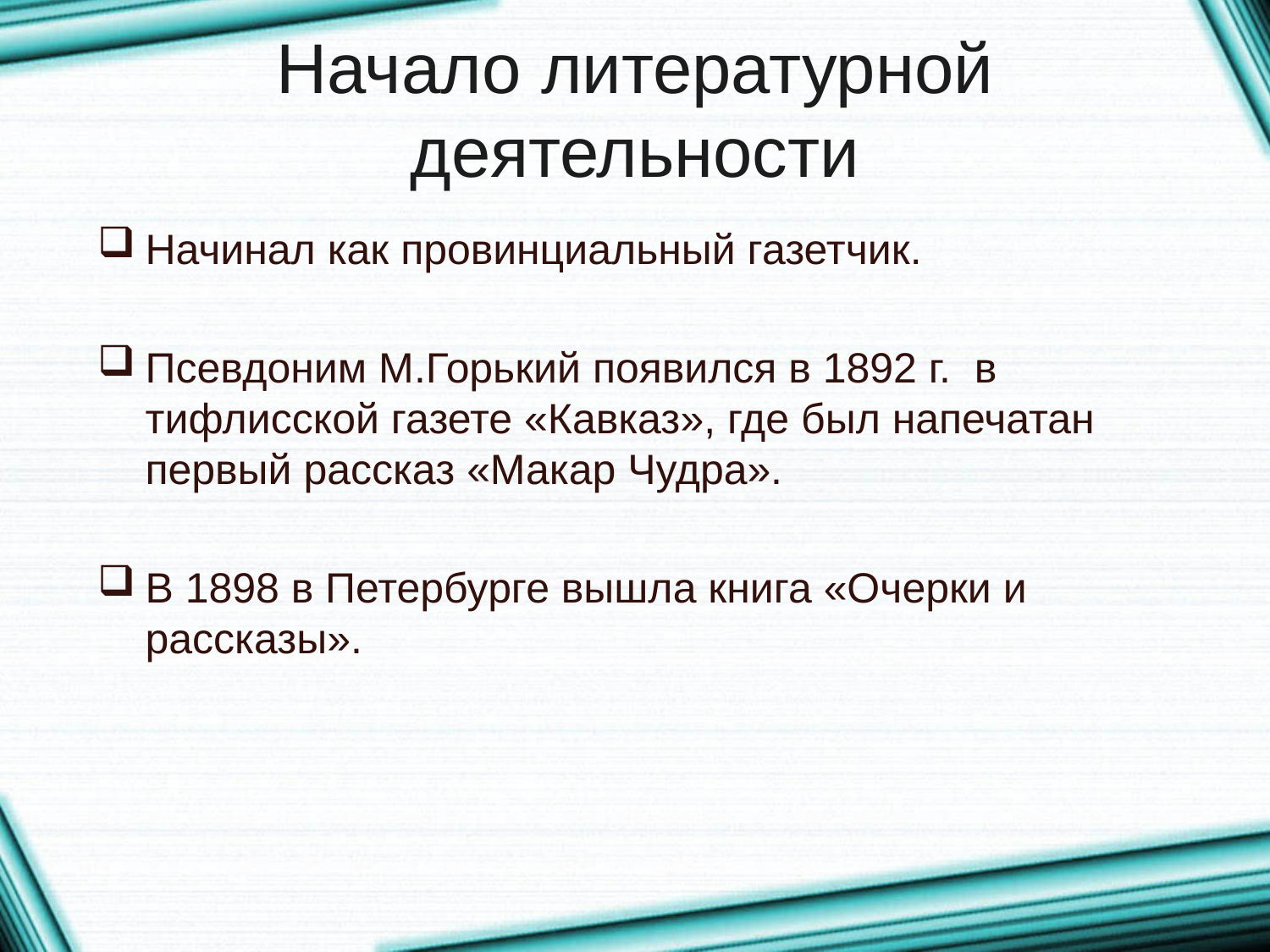

# Начало литературной деятельности
Начинал как провинциальный газетчик.

Псевдоним М.Горький появился в 1892 г.  в тифлисской газете «Кавказ», где был напечатан первый рассказ «Макар Чудра».

В 1898 в Петербурге вышла книга «Очерки и рассказы».